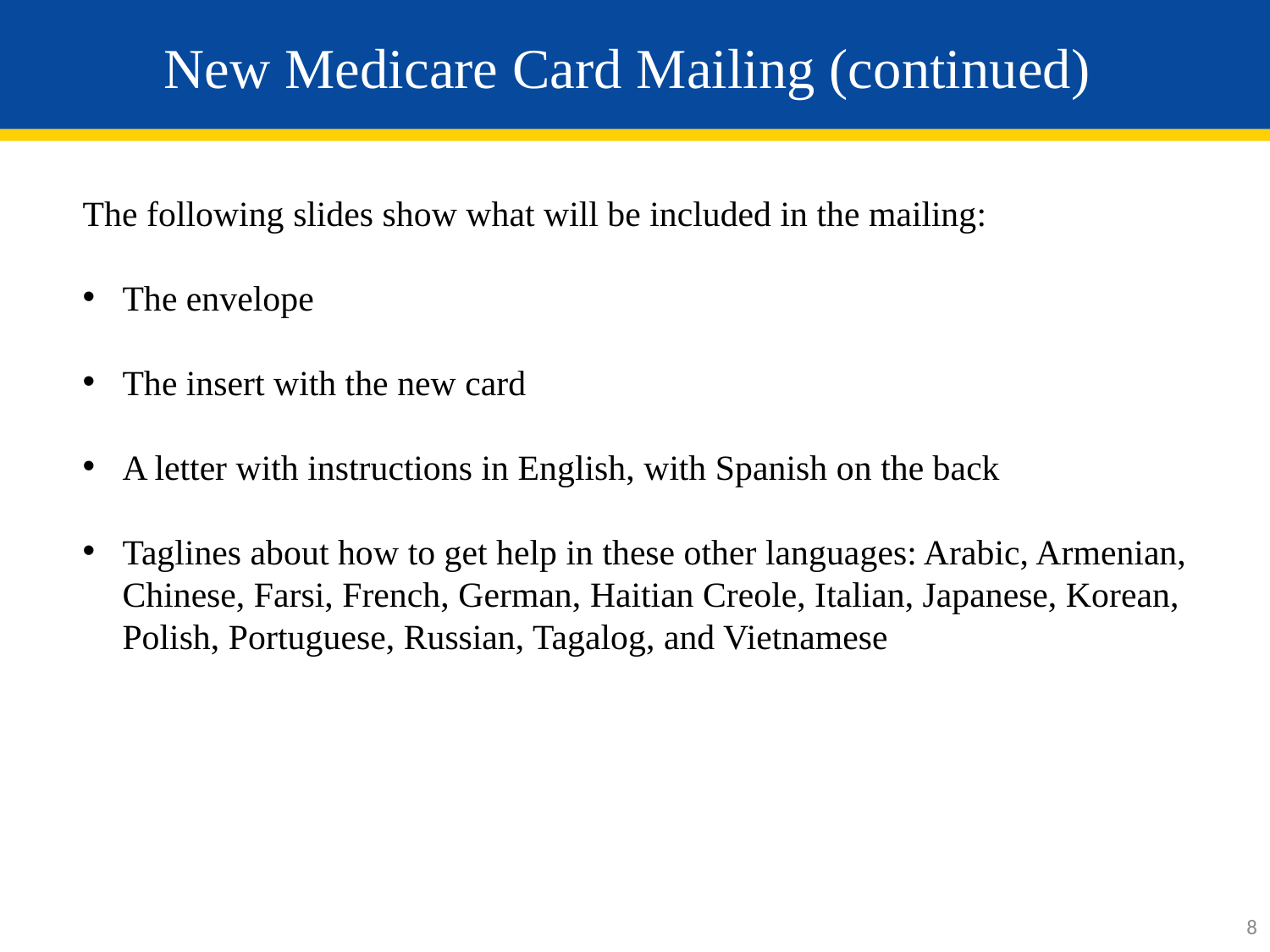

# New Medicare Card Mailing (continued)
The following slides show what will be included in the mailing:

The envelope

The insert with the new card

A letter with instructions in English, with Spanish on the back

Taglines about how to get help in these other languages: Arabic, Armenian, Chinese, Farsi, French, German, Haitian Creole, Italian, Japanese, Korean, Polish, Portuguese, Russian, Tagalog, and Vietnamese

8